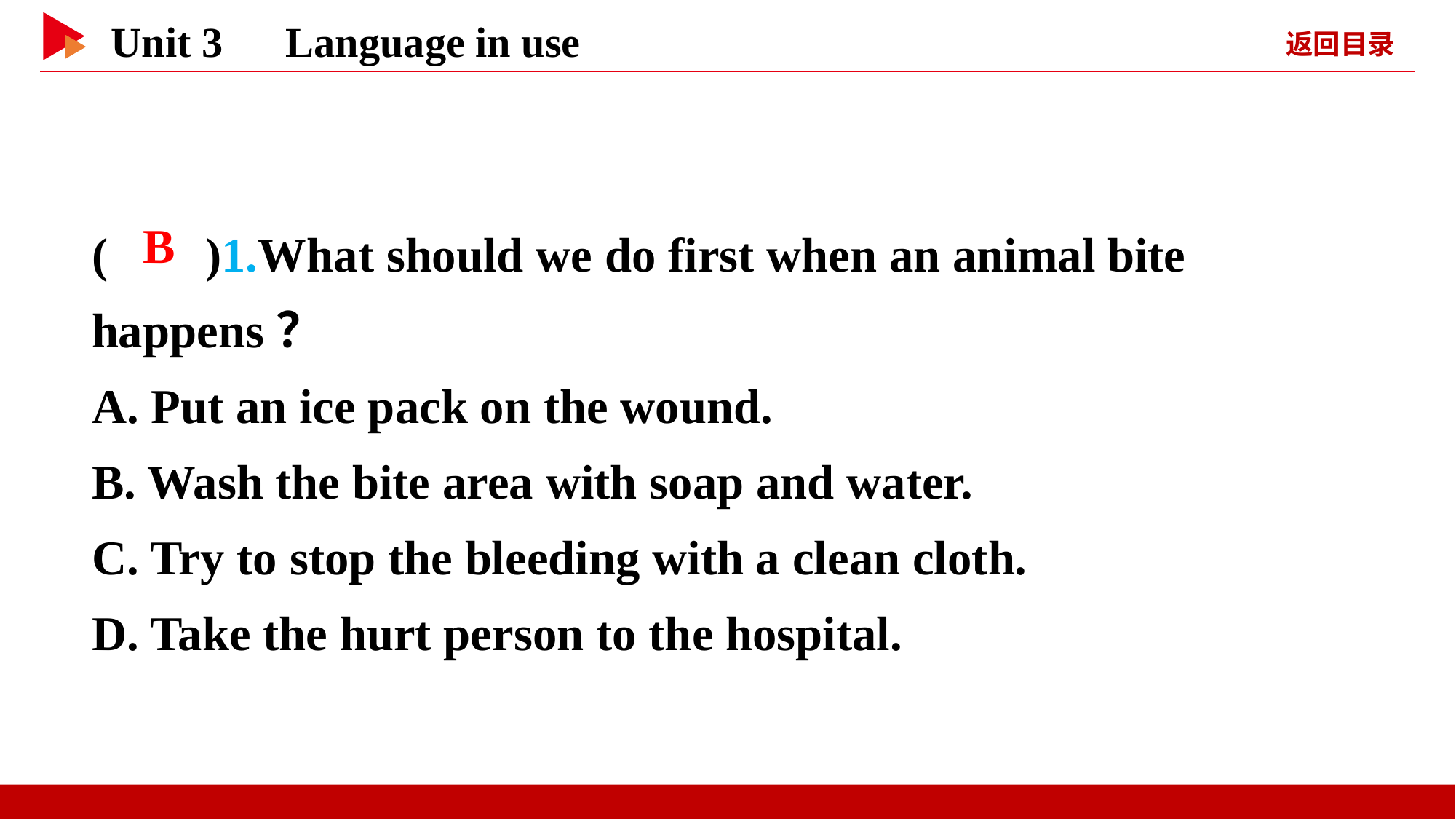

(        )1.What should we do first when an animal bite happens？
A. Put an ice pack on the wound.
B. Wash the bite area with soap and water.
C. Try to stop the bleeding with a clean cloth.
D. Take the hurt person to the hospital.
   B